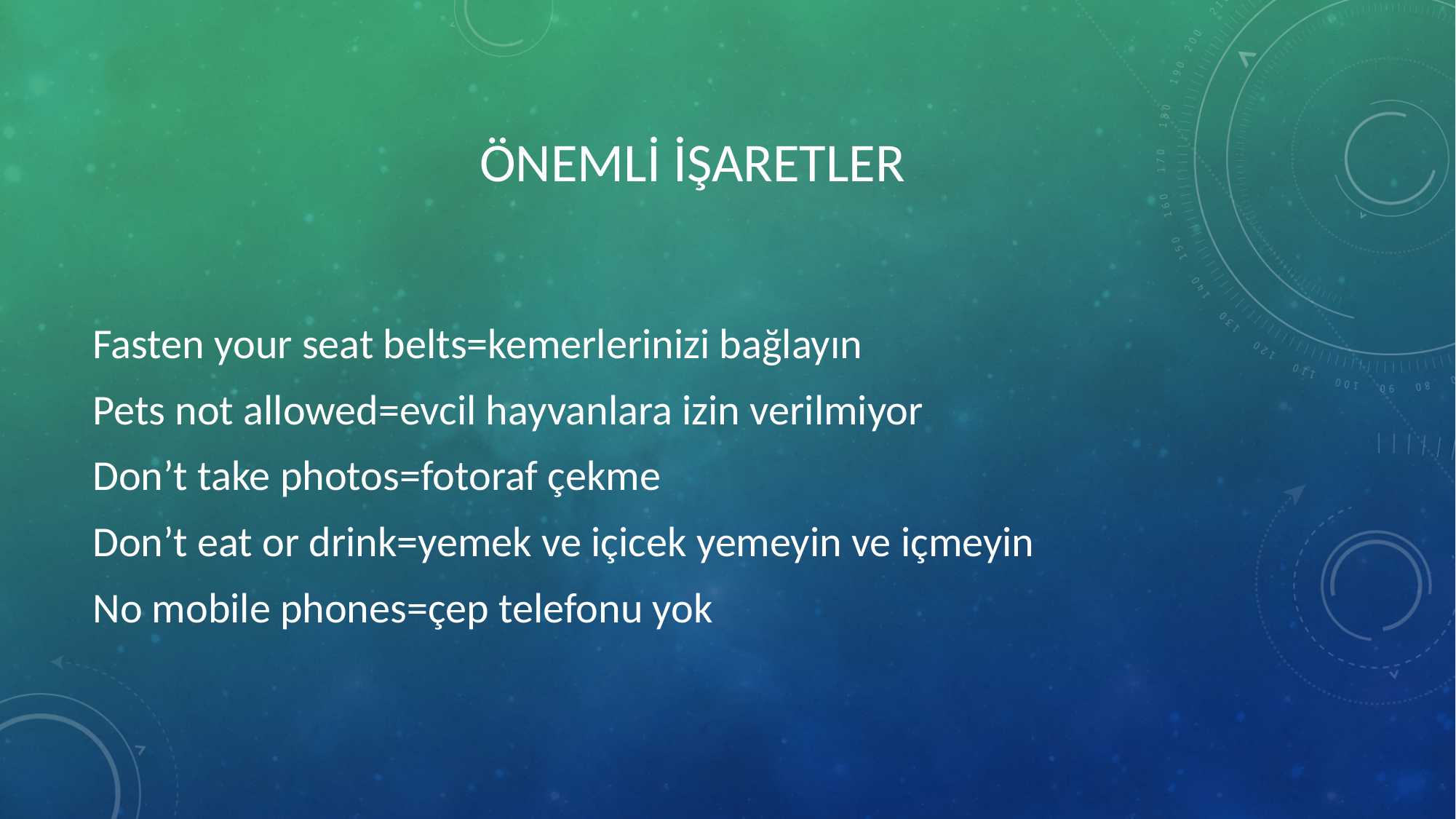

# önemli işaretler
Fasten your seat belts=kemerlerinizi bağlayın
Pets not allowed=evcil hayvanlara izin verilmiyor
Don’t take photos=fotoraf çekme
Don’t eat or drink=yemek ve içicek yemeyin ve içmeyin
No mobile phones=çep telefonu yok